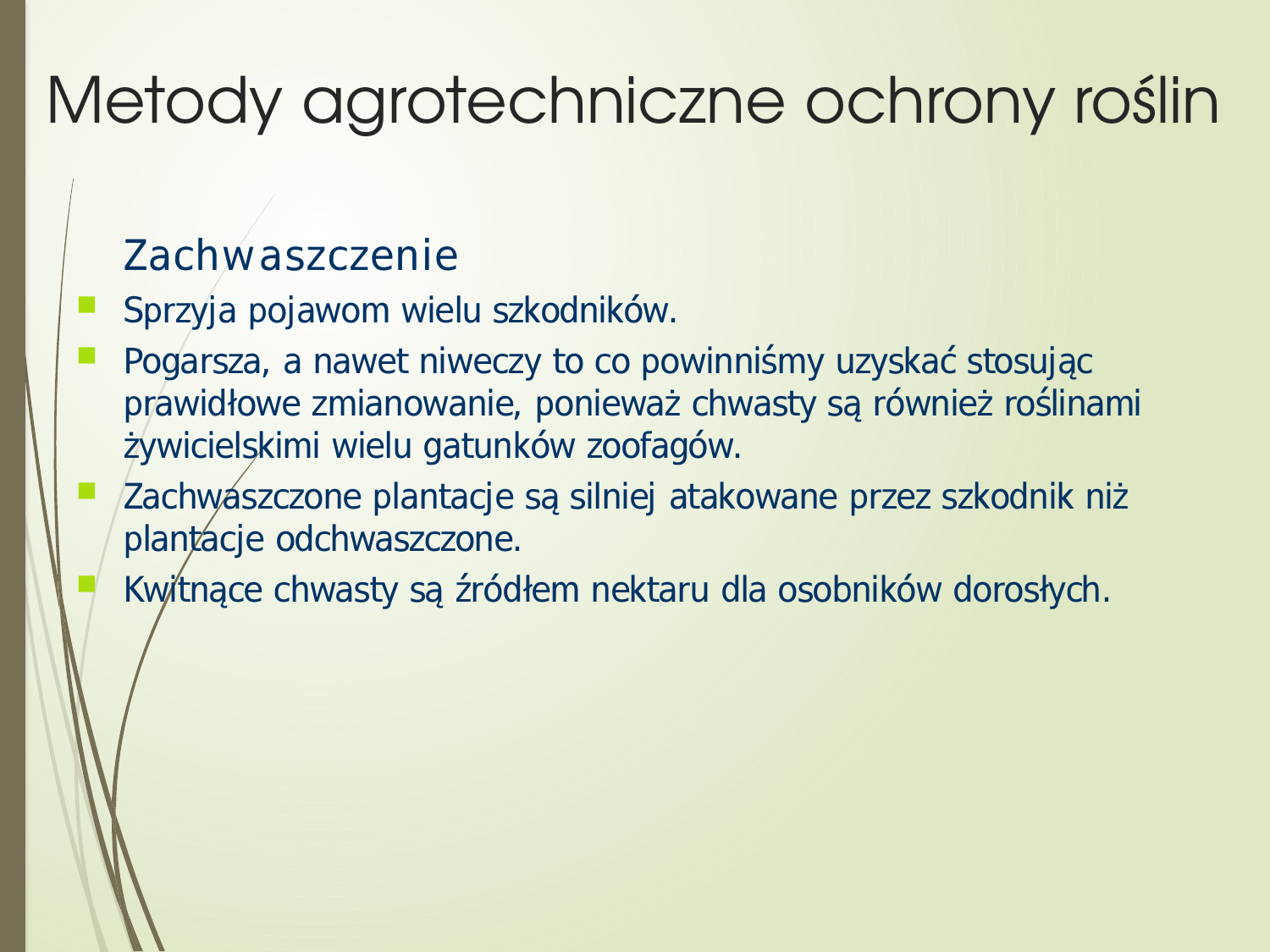

Metody agrotechniczne ochrony roślin
Zachwaszczenie
Sprzyja pojawom wielu szkodników.
Pogarsza, a nawet niweczy to co powinniśmy uzyskać stosując
prawidłowe zmianowanie, ponieważ chwasty są również roślinami
żywicielskimi wielu gatunków zoofagów.
Zachwaszczone plantacje są silniej atakowane przez szkodnik niż plantacje odchwaszczone.
Kwitnące chwasty są źródłem nektaru dla osobników dorosłych.